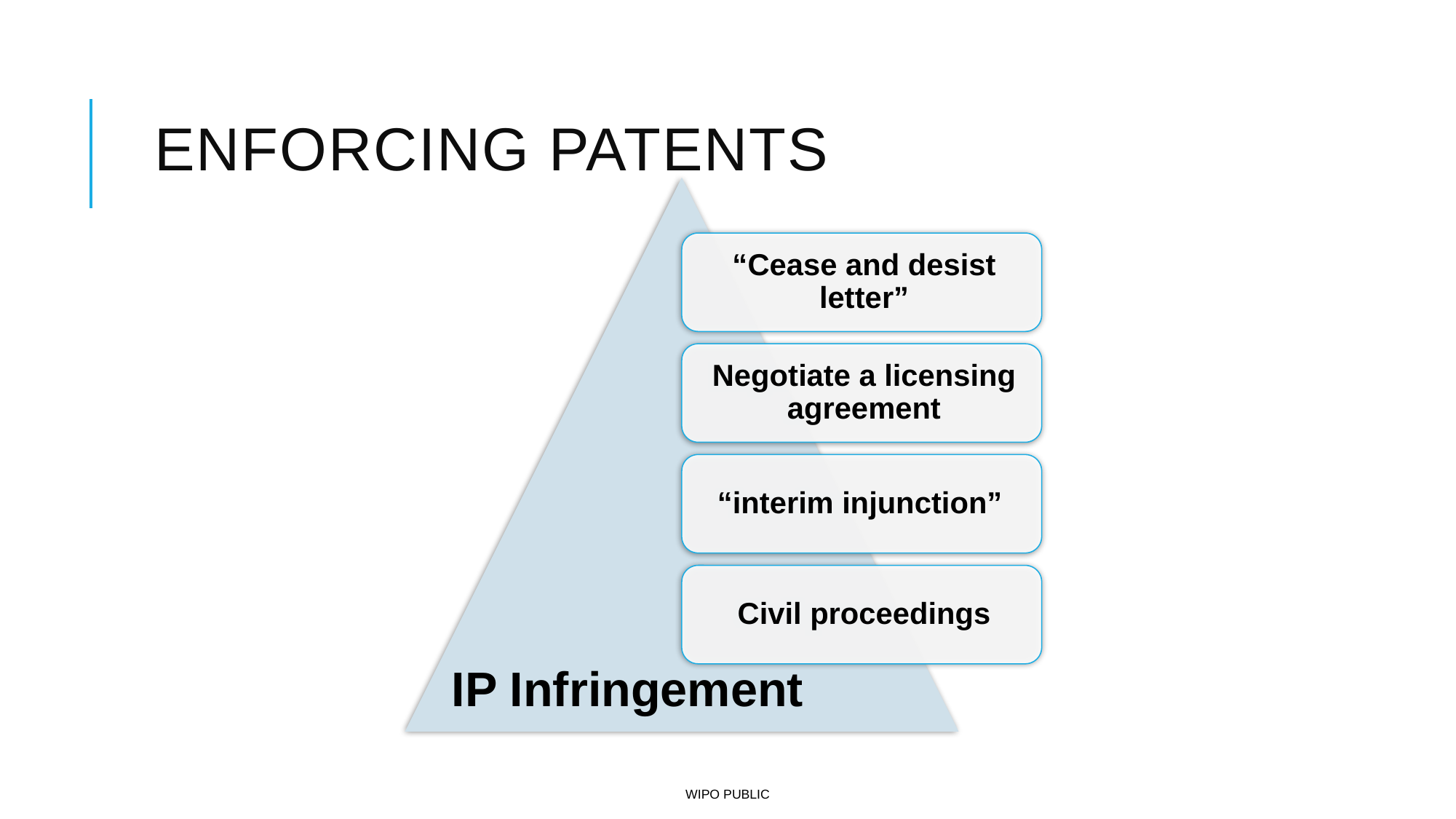

# Enforcing patents
|  |
| --- |
“Cease and desist letter”
Negotiate a licensing agreement
“interim injunc­tion”
Civil proceedings

IP Infringement